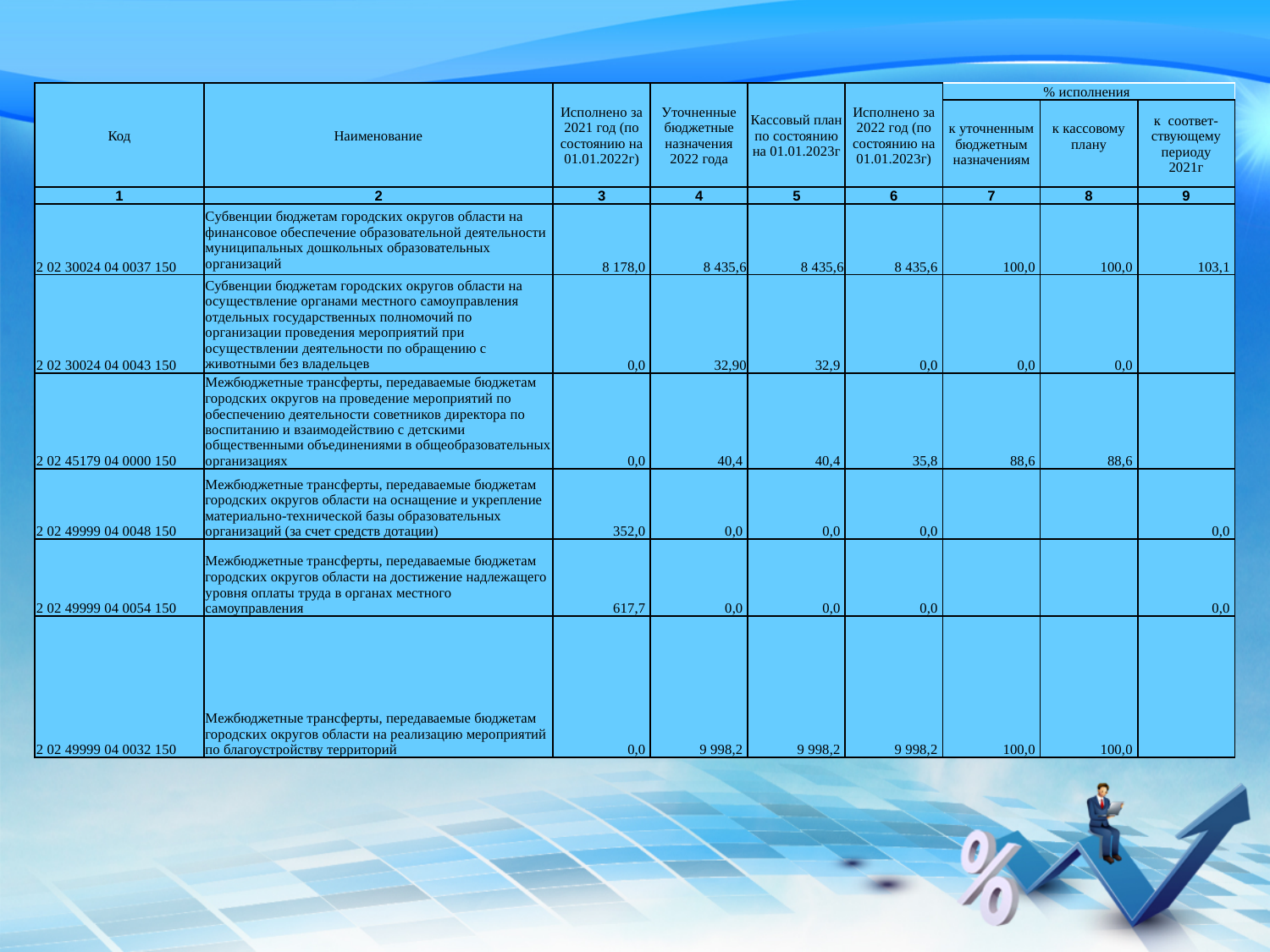

| Код | Наименование | Исполнено за 2021 год (по состоянию на 01.01.2022г) | Уточненные бюджетные назначения 2022 года | Кассовый план по состоянию на 01.01.2023г | Исполнено за 2022 год (по состоянию на 01.01.2023г) | % исполнения |  |  |
| --- | --- | --- | --- | --- | --- | --- | --- | --- |
|  |  |  |  |  |  | к уточненным бюджетным назначениям | к кассовому плану | к соответ-ствующему периоду 2021г |
| 1 | 2 | 3 | 4 | 5 | 6 | 7 | 8 | 9 |
| 2 02 30024 04 0037 150 | Cубвенции бюджетам городских округов области на финансовое обеспечение образовательной деятельности муниципальных дошкольных образовательных организаций | 8 178,0 | 8 435,6 | 8 435,6 | 8 435,6 | 100,0 | 100,0 | 103,1 |
| 2 02 30024 04 0043 150 | Субвенции бюджетам городских округов области на осуществление органами местного самоуправления отдельных государственных полномочий по организации проведения мероприятий при осуществлении деятельности по обращению с животными без владельцев | 0,0 | 32,90 | 32,9 | 0,0 | 0,0 | 0,0 |  |
| 2 02 45179 04 0000 150 | Межбюджетные трансферты, передаваемые бюджетам городских округов на проведение мероприятий по обеспечению деятельности советников директора по воспитанию и взаимодействию с детскими общественными объединениями в общеобразовательных организациях | 0,0 | 40,4 | 40,4 | 35,8 | 88,6 | 88,6 |  |
| 2 02 49999 04 0048 150 | Межбюджетные трансферты, передаваемые бюджетам городских округов области на оснащение и укрепление материально-технической базы образовательных организаций (за счет средств дотации) | 352,0 | 0,0 | 0,0 | 0,0 |  |  | 0,0 |
| 2 02 49999 04 0054 150 | Межбюджетные трансферты, передаваемые бюджетам городских округов области на достижение надлежащего уровня оплаты труда в органах местного самоуправления | 617,7 | 0,0 | 0,0 | 0,0 |  |  | 0,0 |
| 2 02 49999 04 0032 150 | Межбюджетные трансферты, передаваемые бюджетам городских округов области на реализацию мероприятий по благоустройству территорий | 0,0 | 9 998,2 | 9 998,2 | 9 998,2 | 100,0 | 100,0 |  |